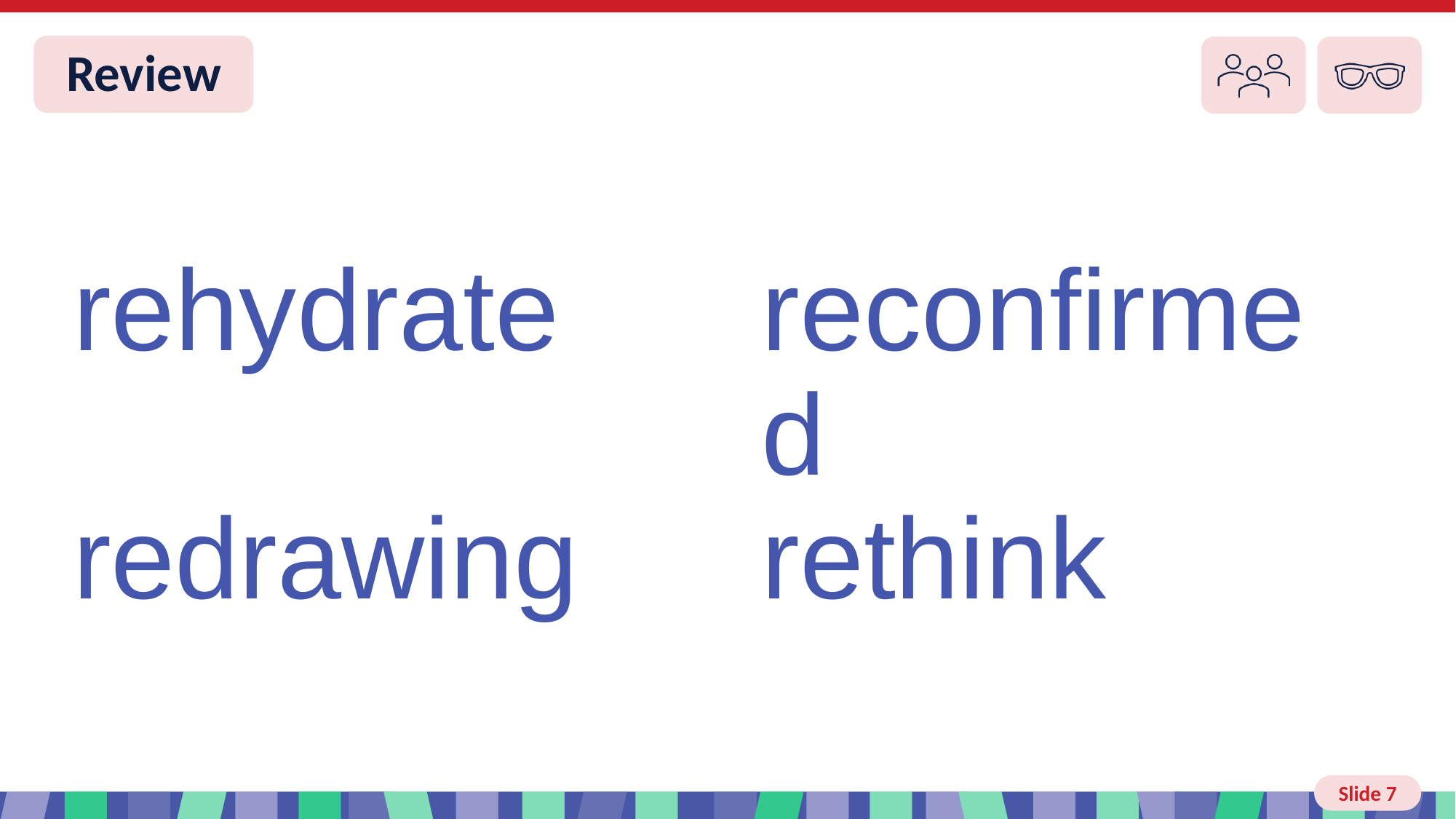

Slide 7 Review You do
reconfirmed
rehydrate
rethink
redrawing